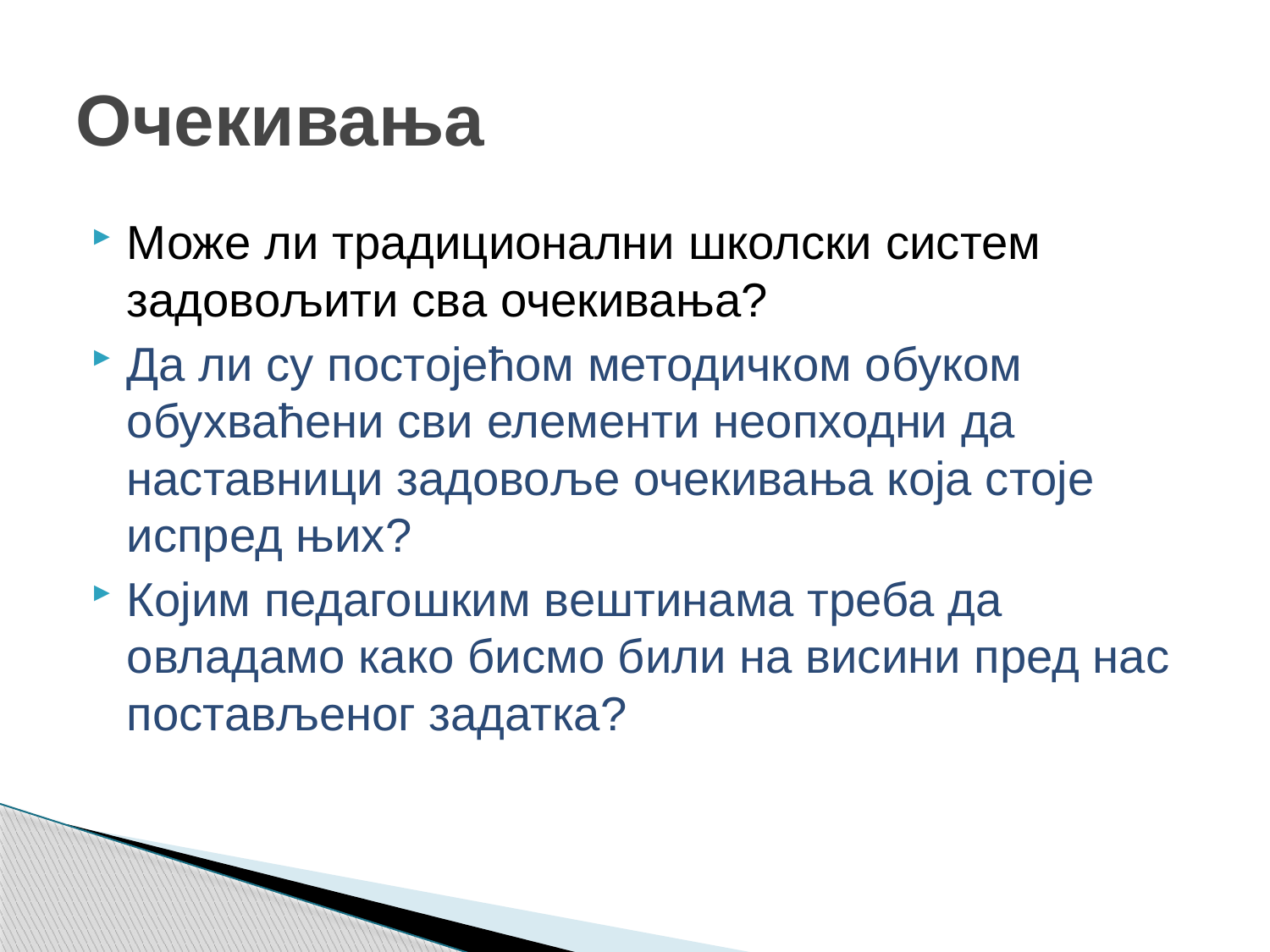

# Очекивања
Може ли традиционални школски систем задовољити сва очекивања?
Да ли су постојећом методичком обуком обухваћени сви елементи неопходни да наставници задовоље очекивања која стоје испред њих?
Којим педагошким вештинама треба да овладамо како бисмо били на висини пред нас постављеног задатка?